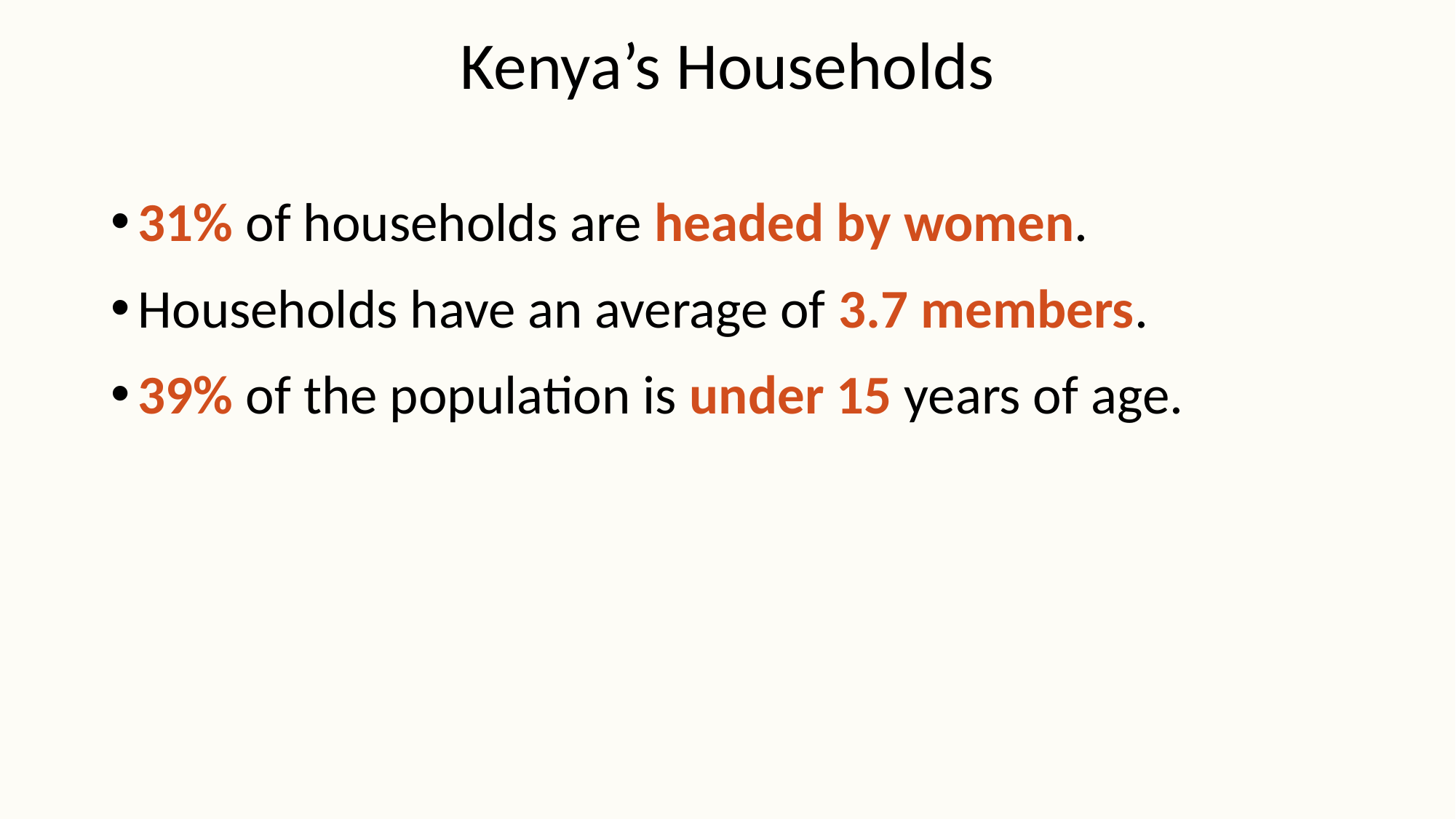

# Kenya’s Households
31% of households are headed by women.
Households have an average of 3.7 members.
39% of the population is under 15 years of age.